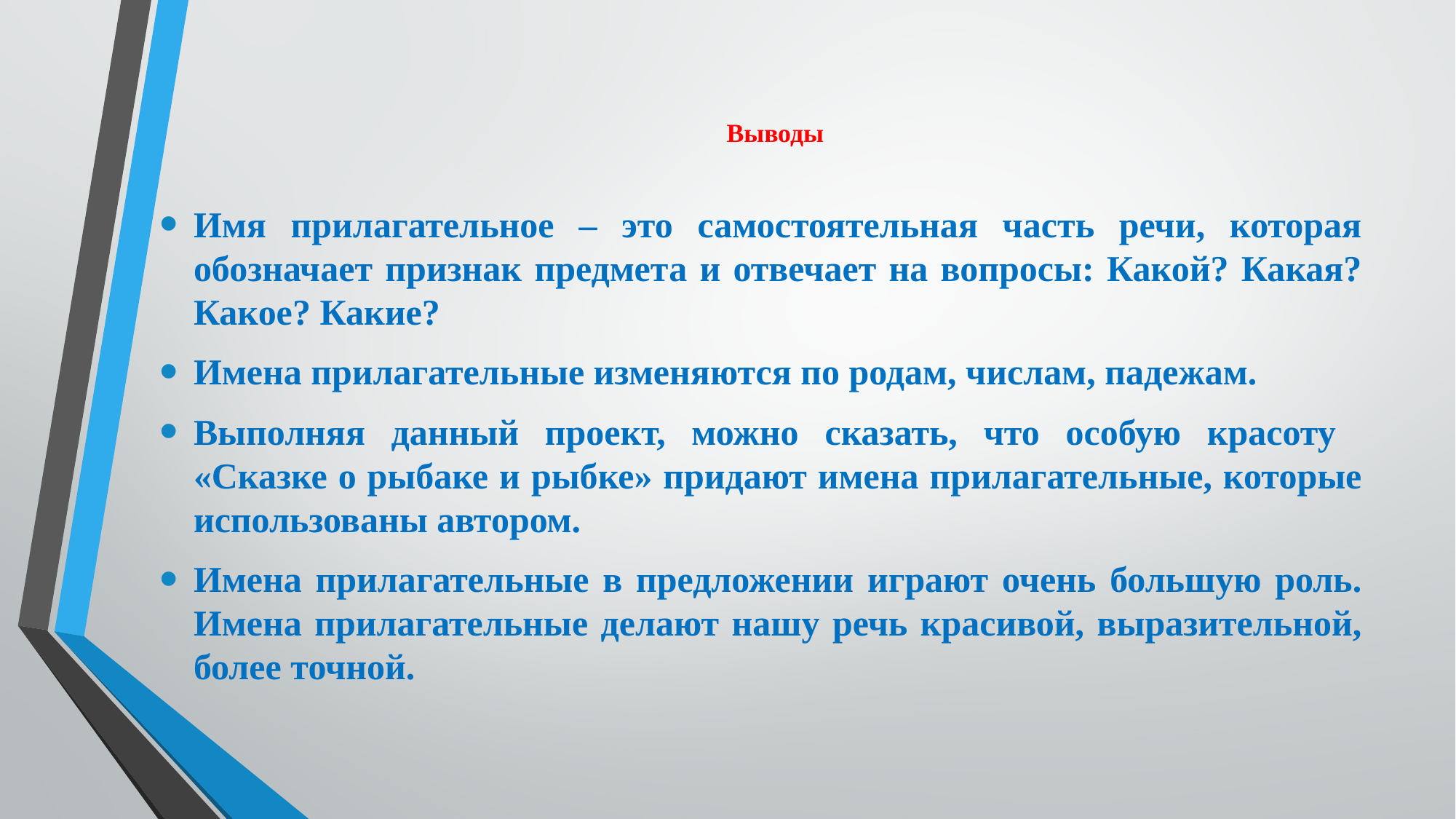

# Выводы
Имя прилагательное – это самостоятельная часть речи, которая обозначает признак предмета и отвечает на вопросы: Какой? Какая? Какое? Какие?
Имена прилагательные изменяются по родам, числам, падежам.
Выполняя данный проект, можно сказать, что особую красоту  «Сказке о рыбаке и рыбке» придают имена прилагательные, которые использованы автором.
Имена прилагательные в предложении играют очень большую роль. Имена прилагательные делают нашу речь красивой, выразительной, более точной.